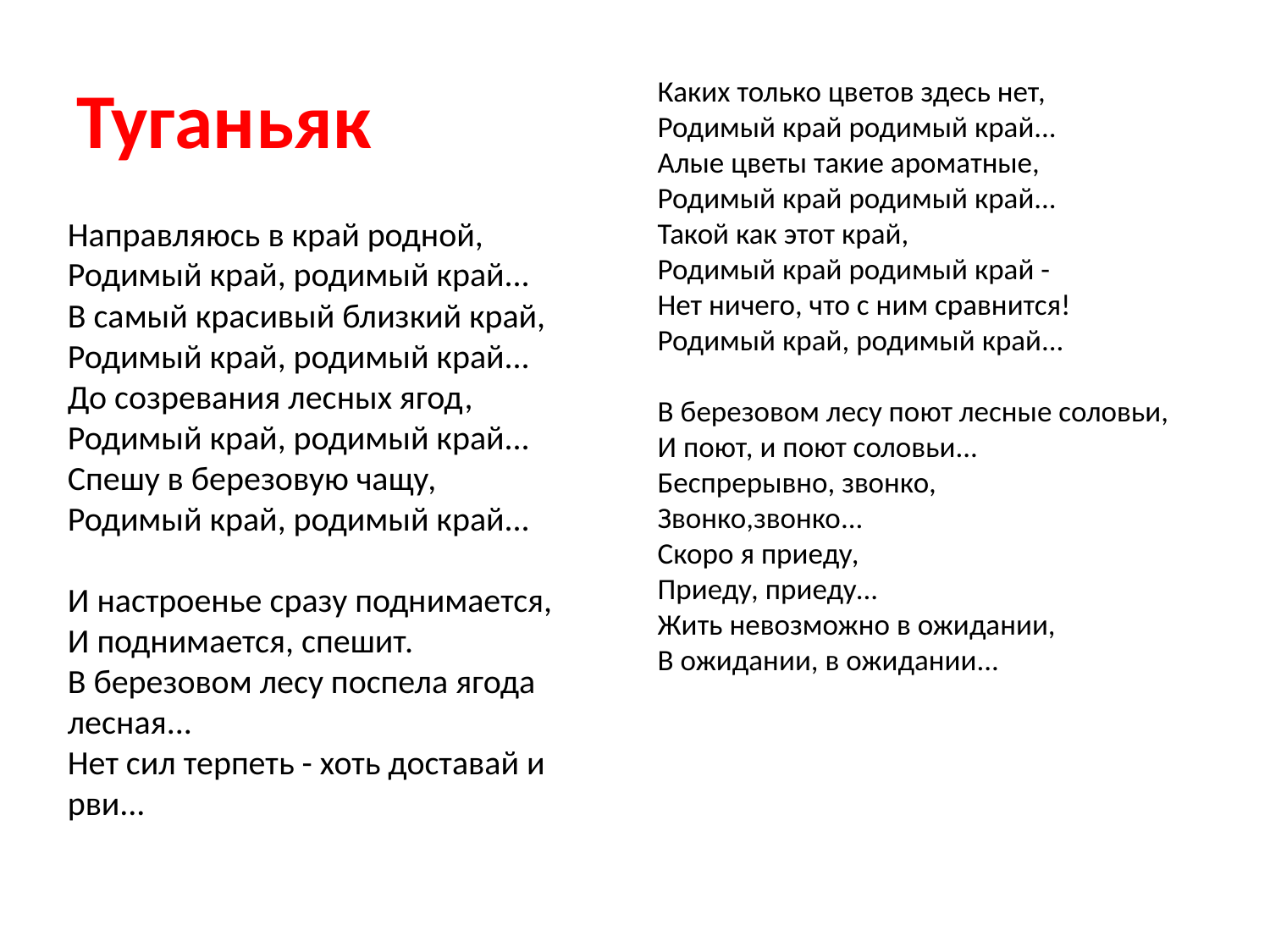

# Туганьяк
Каких только цветов здесь нет,
Родимый край родимый край...
Алые цветы такие ароматные,
Родимый край родимый край...
Такой как этот край,
Родимый край родимый край -
Нет ничего, что с ним сравнится!
Родимый край, родимый край...

В березовом лесу поют лесные соловьи,
И поют, и поют соловьи...
Беспрерывно, звонко,
Звонко,звонко...
Скоро я приеду,
Приеду, приеду...
Жить невозможно в ожидании,
В ожидании, в ожидании...

Направляюсь в край родной,
Родимый край, родимый край...
В самый красивый близкий край,
Родимый край, родимый край...
До созревания лесных ягод,
Родимый край, родимый край...
Спешу в березовую чащу,
Родимый край, родимый край...

И настроенье сразу поднимается,
И поднимается, спешит.
В березовом лесу поспела ягода лесная...
Нет сил терпеть - хоть доставай и рви...